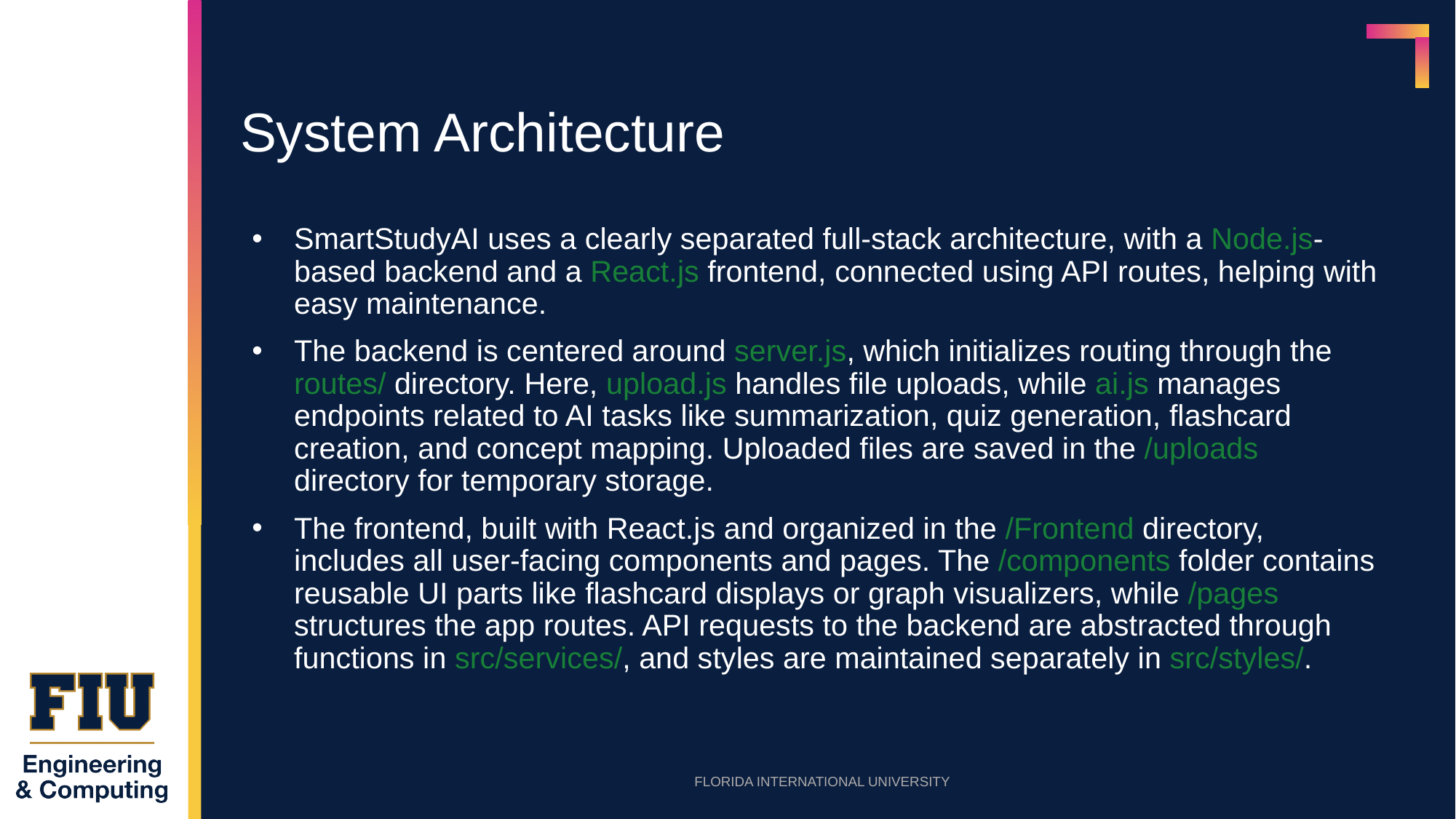

# System Architecture
SmartStudyAI uses a clearly separated full-stack architecture, with a Node.js-based backend and a React.js frontend, connected using API routes, helping with easy maintenance.
The backend is centered around server.js, which initializes routing through the routes/ directory. Here, upload.js handles file uploads, while ai.js manages endpoints related to AI tasks like summarization, quiz generation, flashcard creation, and concept mapping. Uploaded files are saved in the /uploads directory for temporary storage.
The frontend, built with React.js and organized in the /Frontend directory, includes all user-facing components and pages. The /components folder contains reusable UI parts like flashcard displays or graph visualizers, while /pages structures the app routes. API requests to the backend are abstracted through functions in src/services/, and styles are maintained separately in src/styles/.